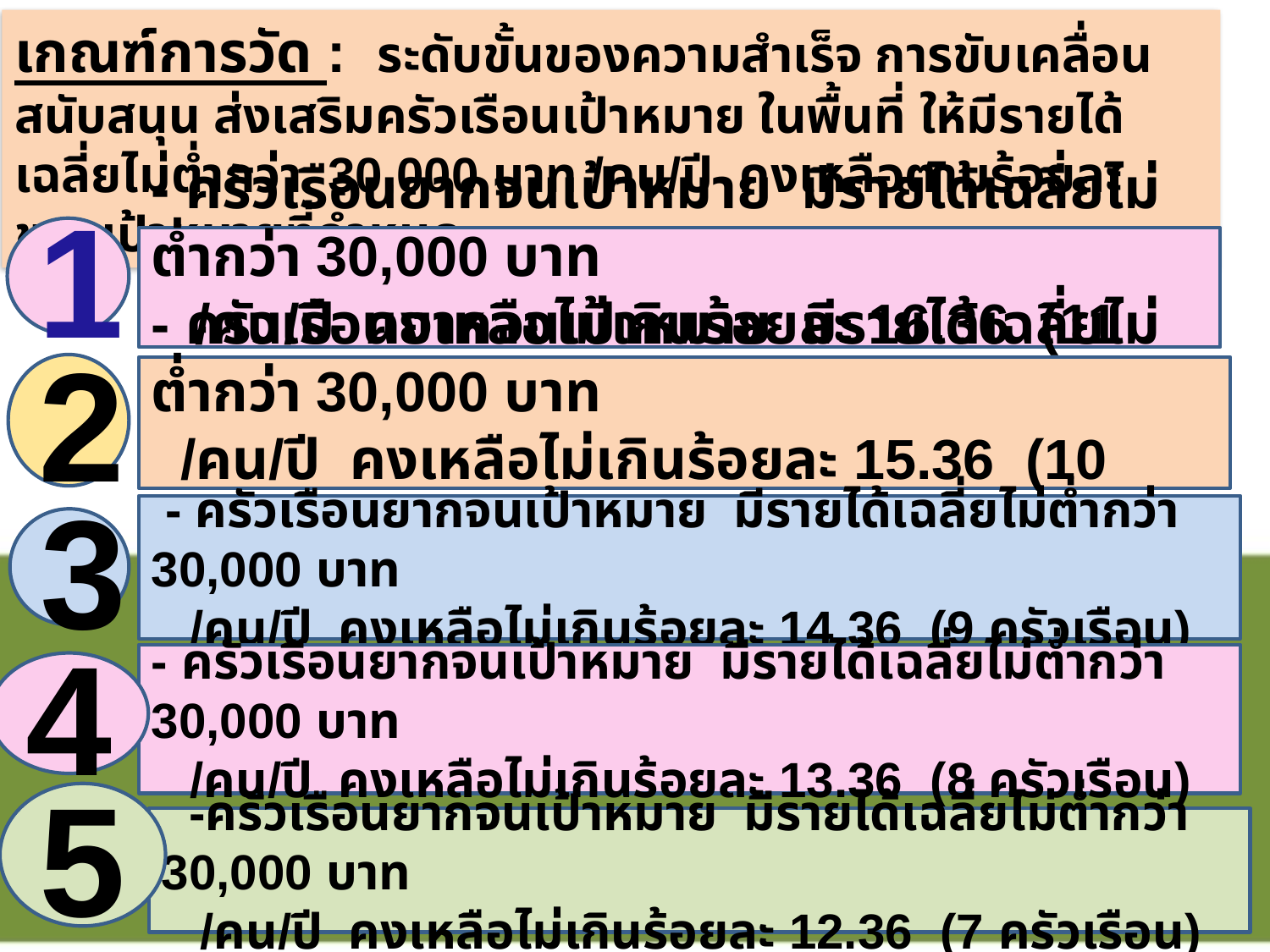

เกณฑ์การวัด :  ระดับขั้นของความสำเร็จ การขับเคลื่อน สนับสนุน ส่งเสริมครัวเรือนเป้าหมาย ในพื้นที่ ให้มีรายได้เฉลี่ยไม่ต่ำกว่า  30,000 บาท /คน/ปี  คงเหลือตามร้อยละของเป้าหมายที่กำหนด
1
- ครัวเรือนยากจนเป้าหมาย  มีรายได้เฉลี่ยไม่ต่ำกว่า 30,000 บาท
   /คน/ปี  คงเหลือไม่เกินร้อยละ 16.36  (11 ครัวเรือน
2
- ครัวเรือนยากจนเป้าหมาย  มีรายได้เฉลี่ยไม่ต่ำกว่า 30,000 บาท
  /คน/ปี  คงเหลือไม่เกินร้อยละ 15.36  (10 ครัวเรือน)
 - ครัวเรือนยากจนเป้าหมาย  มีรายได้เฉลี่ยไม่ต่ำกว่า 30,000 บาท
   /คน/ปี  คงเหลือไม่เกินร้อยละ 14.36  (9 ครัวเรือน)
3
- ครัวเรือนยากจนเป้าหมาย  มีรายได้เฉลี่ยไม่ต่ำกว่า 30,000 บาท
   /คน/ปี  คงเหลือไม่เกินร้อยละ 13.36  (8 ครัวเรือน)
4
5
  -ครัวเรือนยากจนเป้าหมาย  มีรายได้เฉลี่ยไม่ต่ำกว่า 30,000 บาท
   /คน/ปี  คงเหลือไม่เกินร้อยละ 12.36  (7 ครัวเรือน)